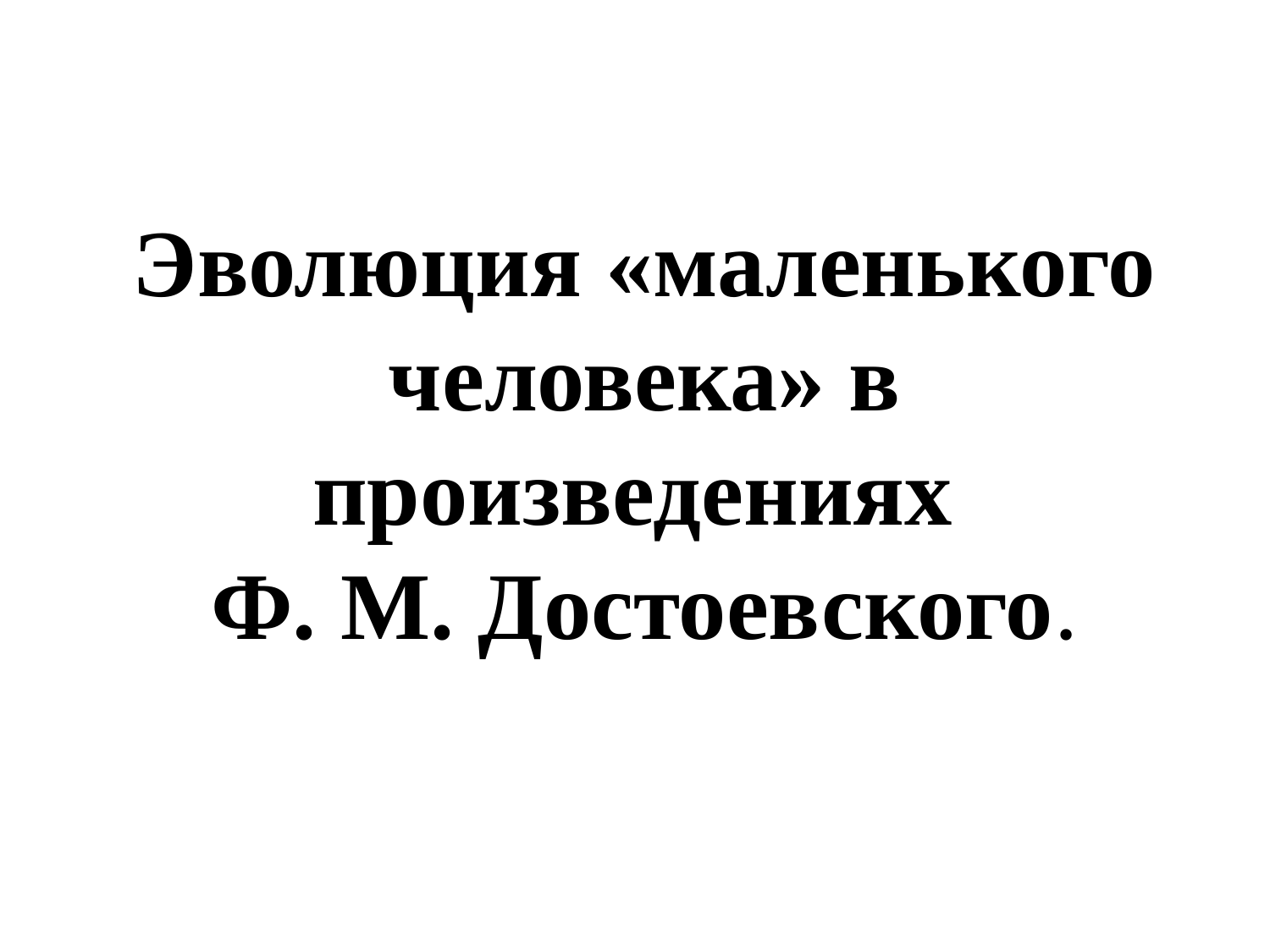

# Эволюция «маленького человека» в произведениях Ф. М. Достоевского.